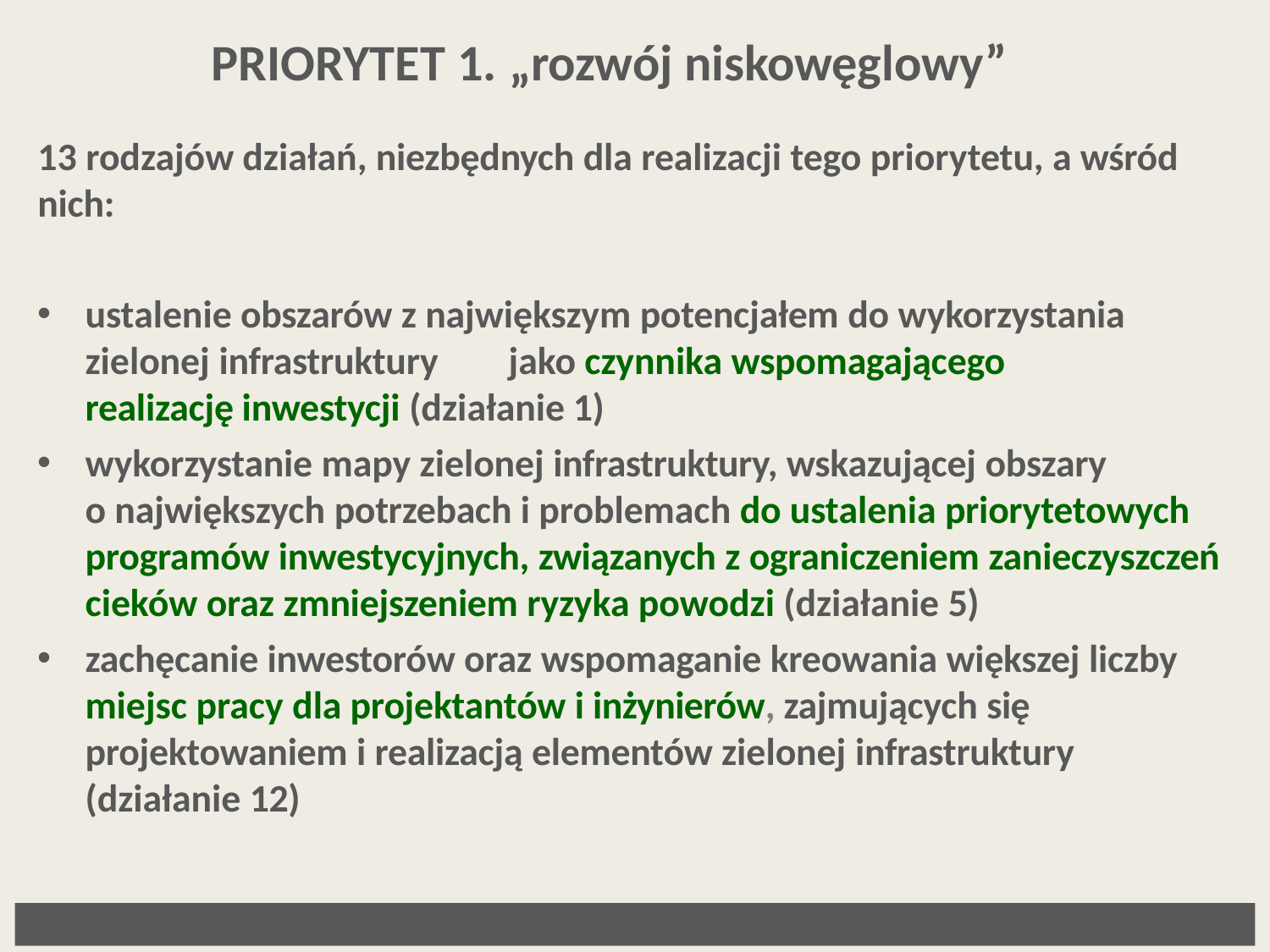

# PRIORYTET 1. „rozwój niskowęglowy”
13 rodzajów działań, niezbędnych dla realizacji tego priorytetu, a wśród
nich:

ustalenie obszarów z największym potencjałem do wykorzystania zielonej infrastruktury	jako czynnika wspomagającego realizację inwestycji (działanie 1)
wykorzystanie mapy zielonej infrastruktury, wskazującej obszary
o największych potrzebach i problemach do ustalenia priorytetowych programów inwestycyjnych, związanych z ograniczeniem zanieczyszczeń cieków oraz zmniejszeniem ryzyka powodzi (działanie 5)
zachęcanie inwestorów oraz wspomaganie kreowania większej liczby
miejsc pracy dla projektantów i inżynierów, zajmujących się projektowaniem i realizacją elementów zielonej infrastruktury (działanie 12)